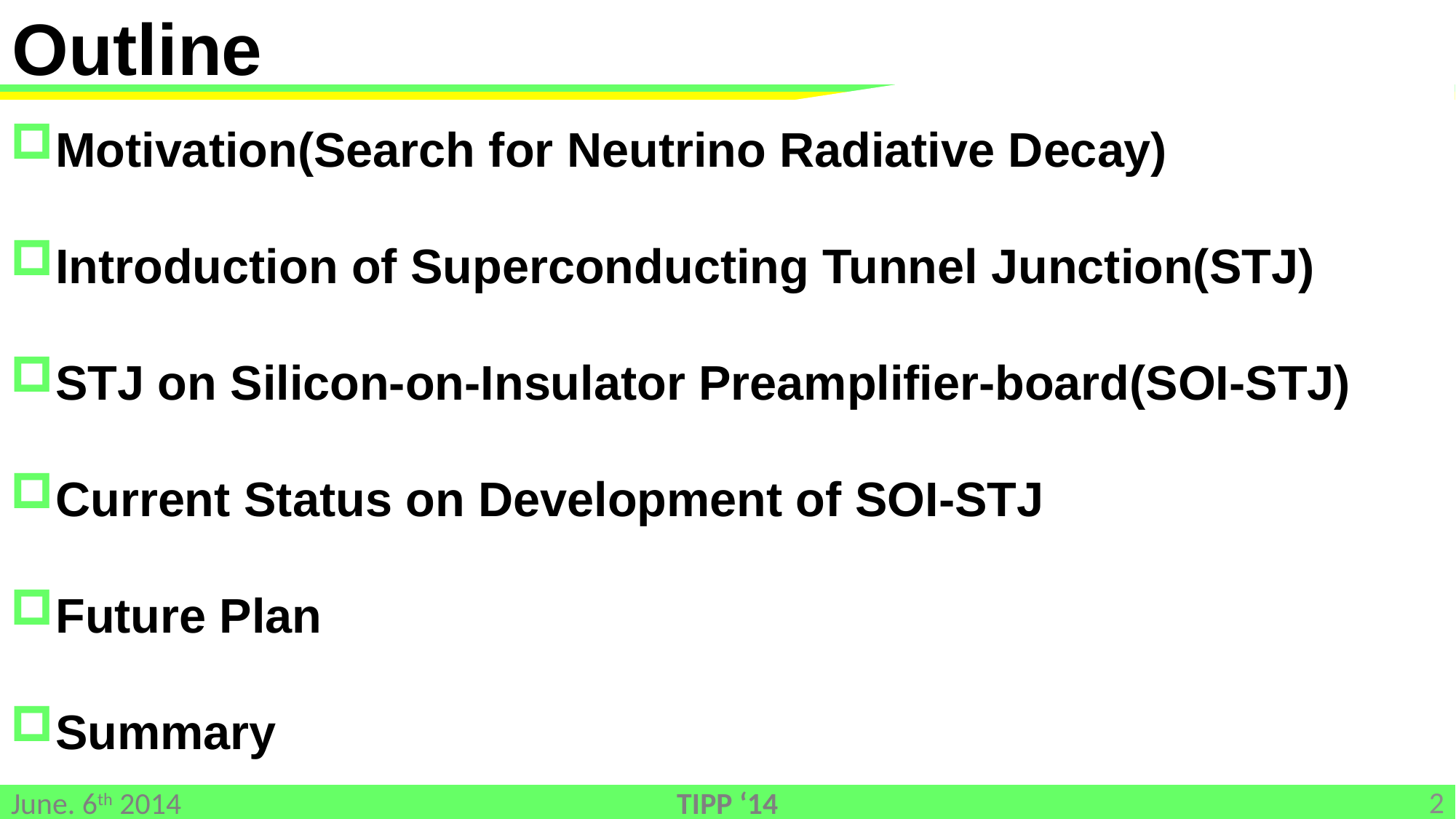

# Outline

Motivation(Search for Neutrino Radiative Decay)

Introduction of Superconducting Tunnel Junction(STJ)

STJ on Silicon-on-Insulator Preamplifier-board(SOI-STJ)

Current Status on Development of SOI-STJ

Future Plan

Summary
2
TIPP ‘14
June. 6th 2014